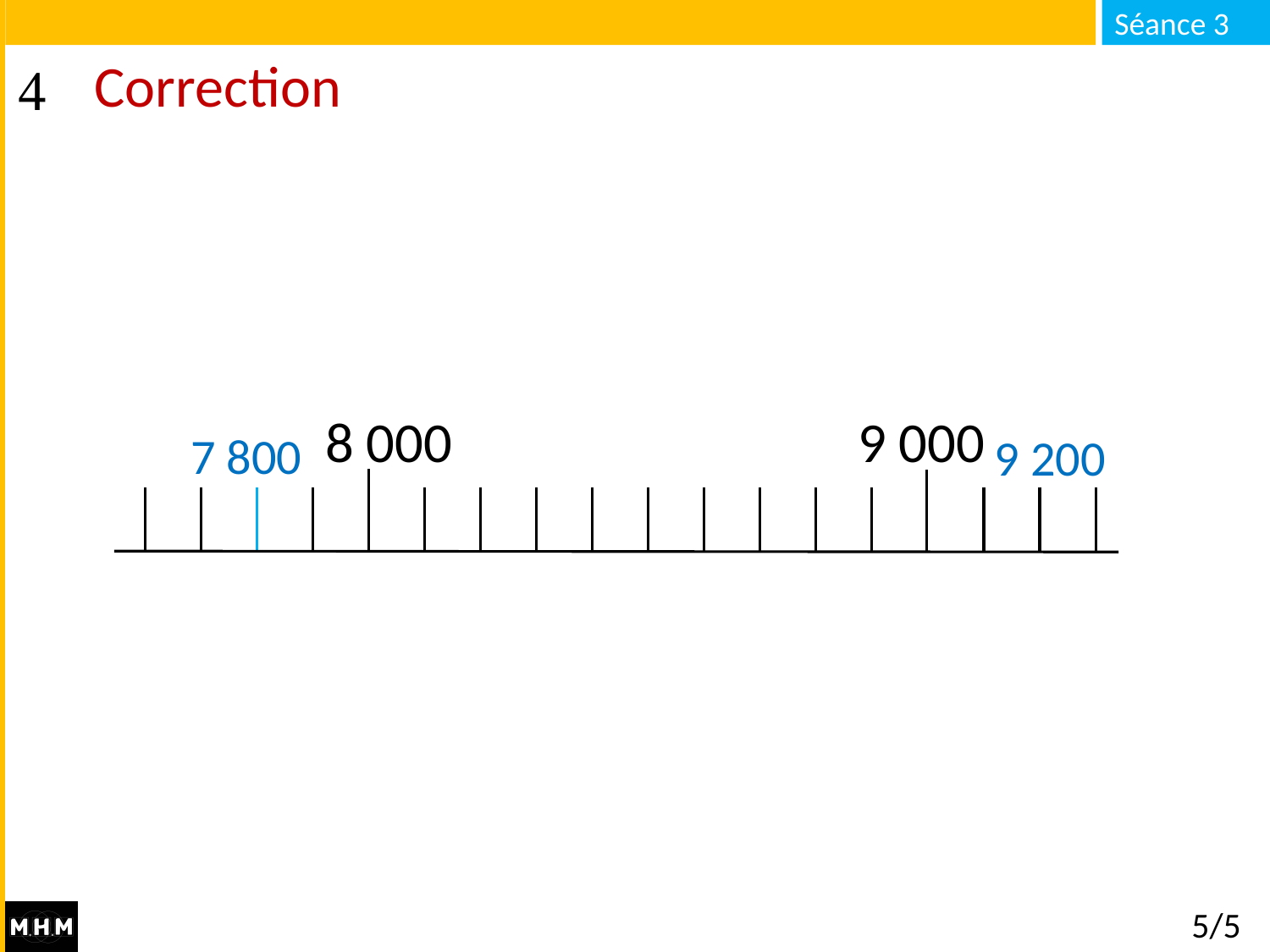

# Correction
8 000
9 000
7 800
9 200
5/5